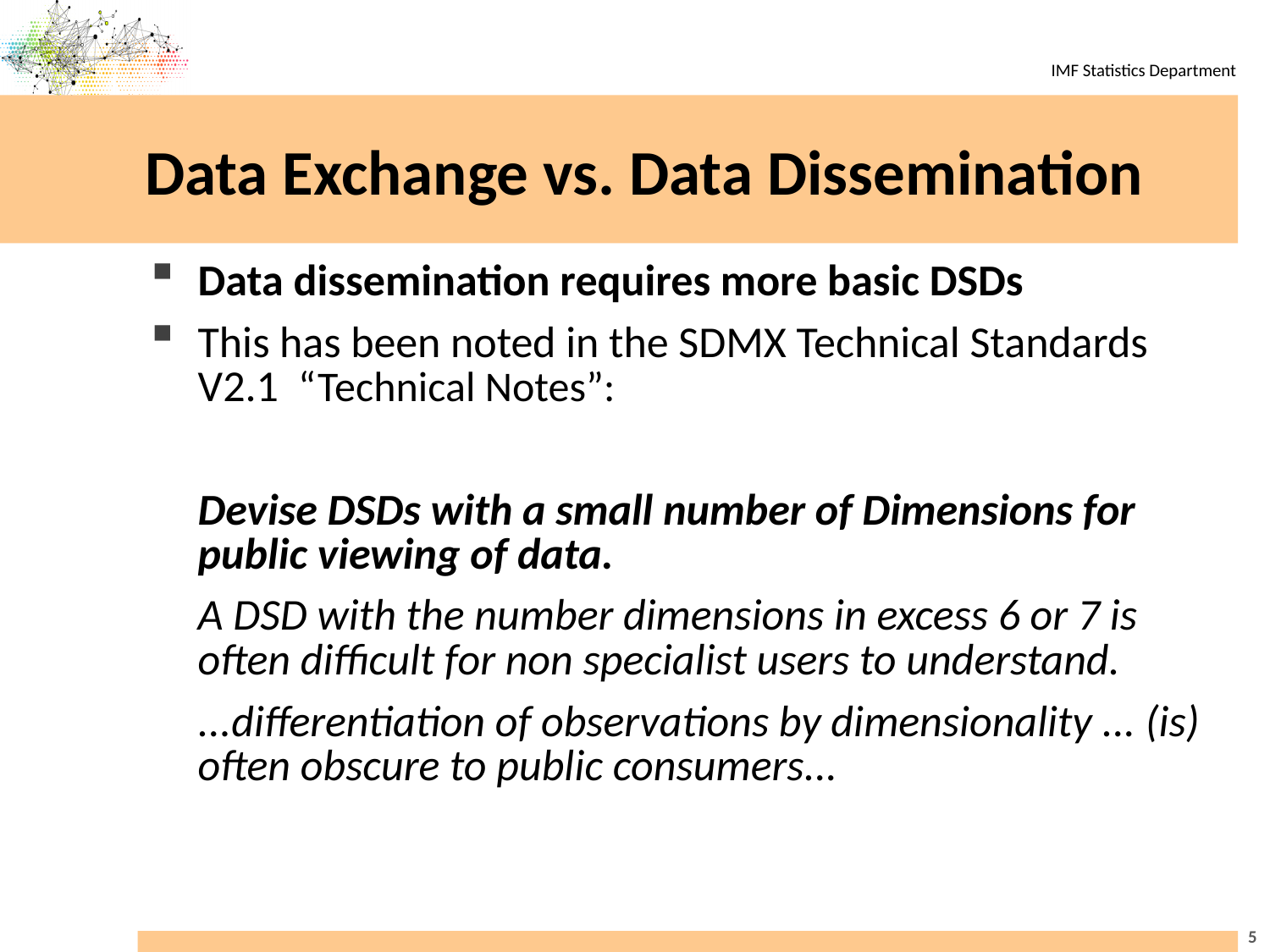

# Data Exchange vs. Data Dissemination
Data dissemination requires more basic DSDs
This has been noted in the SDMX Technical Standards V2.1  “Technical Notes”:

	Devise DSDs with a small number of Dimensions for public viewing of data.
	A DSD with the number dimensions in excess 6 or 7 is often difficult for non specialist users to understand.
	...differentiation of observations by dimensionality ... (is) often obscure to public consumers...

5